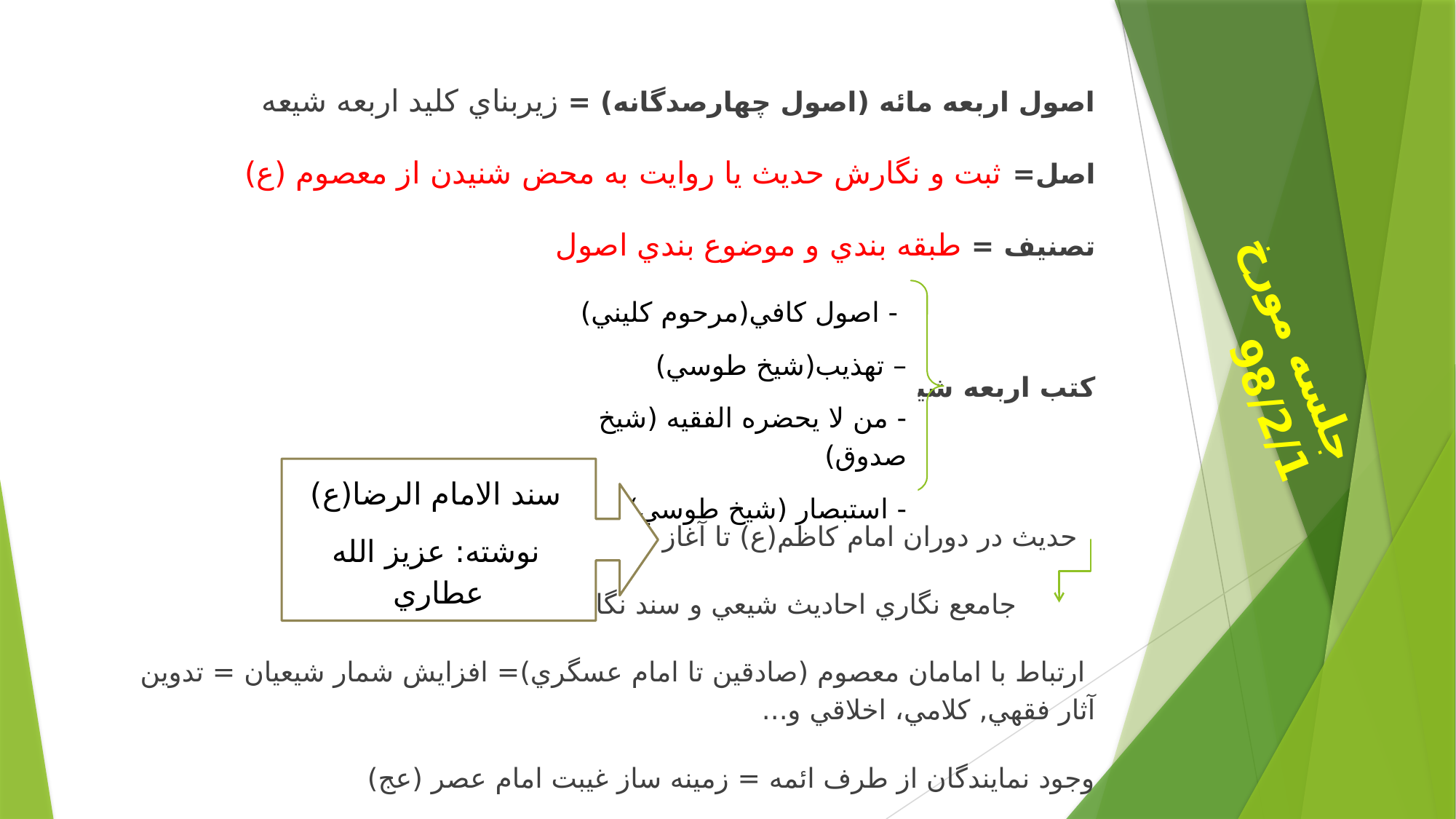

اصول اربعه مائه (اصول چهارصدگانه) = زيربناي کليد اربعه شيعه
اصل= ثبت و نگارش حديث يا روايت به محض شنيدن از معصوم (ع)
تصنيف = طبقه بندي و موضوع بندي اصول

کتب اربعه شيعه

  حديث در دوران امام کاظم(ع) تا آغاز غيبت صغري
         جامعع نگاري احاديث شيعي و سند نگاري
 ارتباط با امامان معصوم (صادقين تا امام عسگري)= افزايش شمار شيعيان = تدوين آثار فقهي, کلامي، اخلاقي و...
وجود نمايندگان از طرف ائمه = زمينه ساز غيبت امام عصر (عج)

جلسه مورخ               98/2/1

 - اصول کافي(مرحوم کليني)
– تهذيب(شيخ طوسي)
- من لا يحضره الفقيه (شيخ صدوق)
- استبصار (شيخ طوسي)

سند الامام الرضا(ع)
نوشته: عزيز الله عطاري